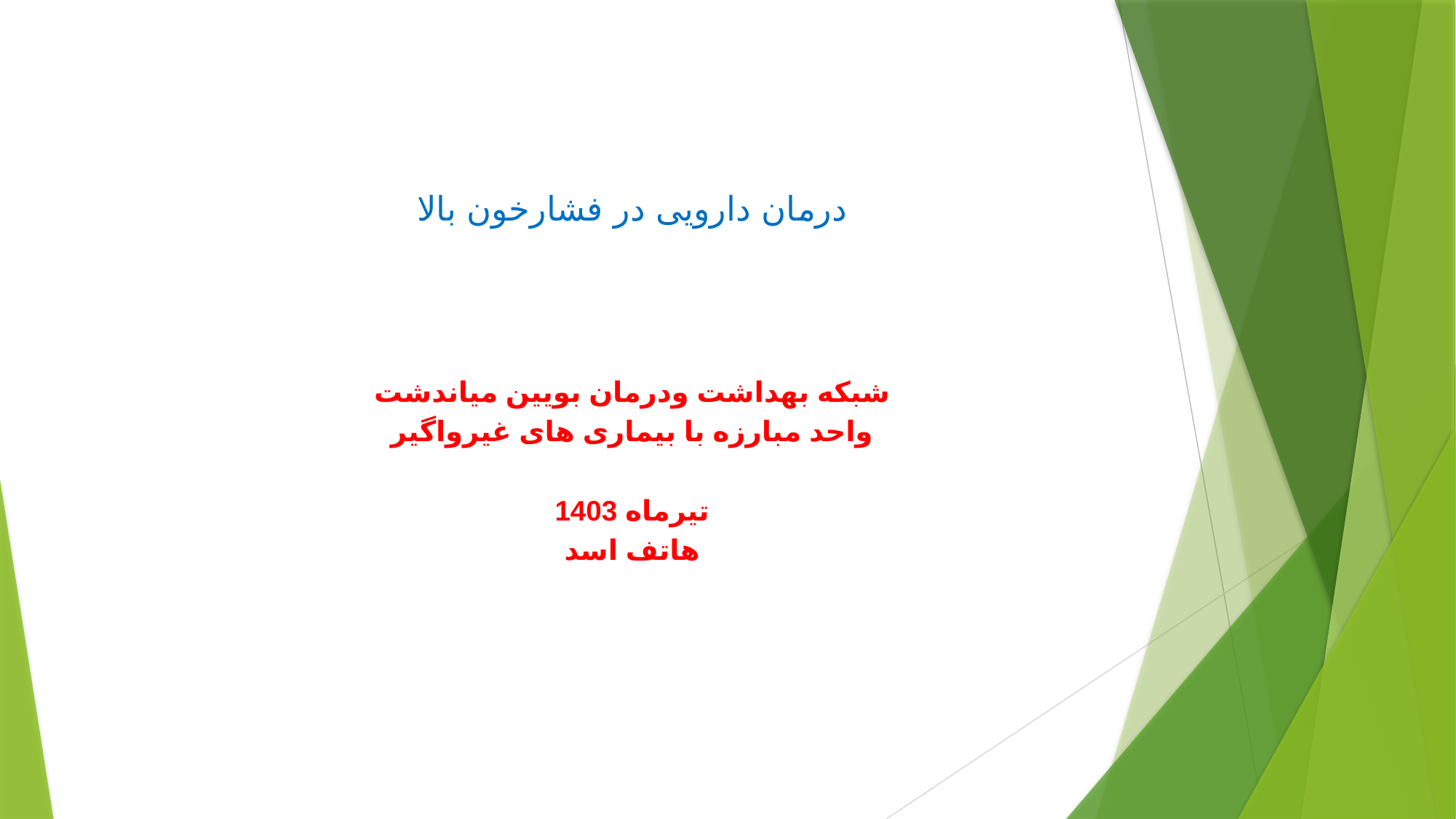

درمان دارویی در فشارخون بالا

شبکه بهداشت ودرمان بویین میاندشت
واحد مبارزه با بیماری های غیرواگیر

تیرماه 1403
هاتف اسد